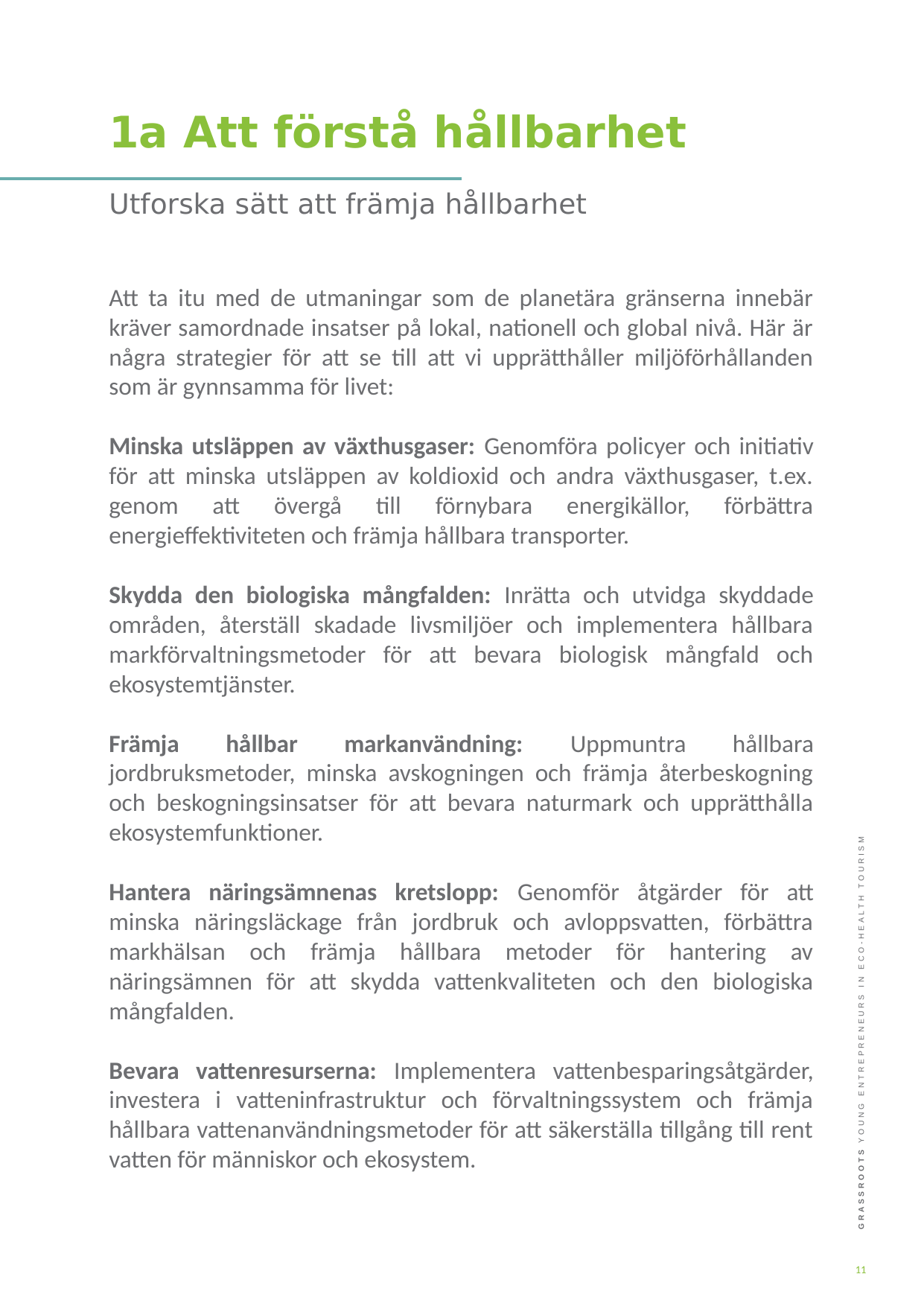

1a Att förstå hållbarhet
Utforska sätt att främja hållbarhet
Att ta itu med de utmaningar som de planetära gränserna innebär kräver samordnade insatser på lokal, nationell och global nivå. Här är några strategier för att se till att vi upprätthåller miljöförhållanden som är gynnsamma för livet:

Minska utsläppen av växthusgaser: Genomföra policyer och initiativ för att minska utsläppen av koldioxid och andra växthusgaser, t.ex. genom att övergå till förnybara energikällor, förbättra energieffektiviteten och främja hållbara transporter.

Skydda den biologiska mångfalden: Inrätta och utvidga skyddade områden, återställ skadade livsmiljöer och implementera hållbara markförvaltningsmetoder för att bevara biologisk mångfald och ekosystemtjänster.

Främja hållbar markanvändning: Uppmuntra hållbara jordbruksmetoder, minska avskogningen och främja återbeskogning och beskogningsinsatser för att bevara naturmark och upprätthålla ekosystemfunktioner.

Hantera näringsämnenas kretslopp: Genomför åtgärder för att minska näringsläckage från jordbruk och avloppsvatten, förbättra markhälsan och främja hållbara metoder för hantering av näringsämnen för att skydda vattenkvaliteten och den biologiska mångfalden.

Bevara vattenresurserna: Implementera vattenbesparingsåtgärder, investera i vatteninfrastruktur och förvaltningssystem och främja hållbara vattenanvändningsmetoder för att säkerställa tillgång till rent vatten för människor och ekosystem.

11